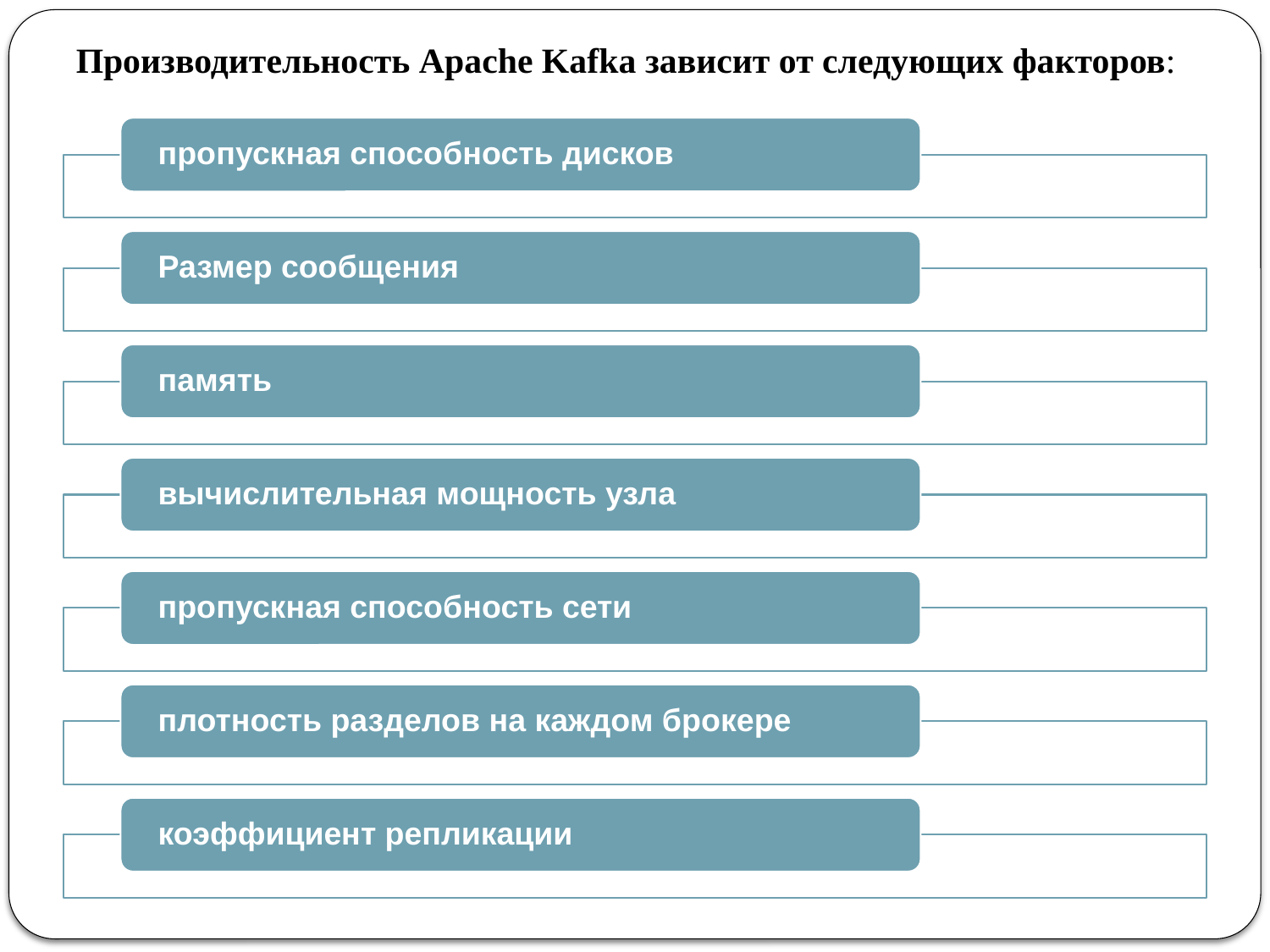

Производительность Apache Kafka зависит от следующих факторов:
пропускная способность дисков
Размер сообщения
память
вычислительная мощность узла
пропускная способность сети
плотность разделов на каждом брокере
коэффициент репликации